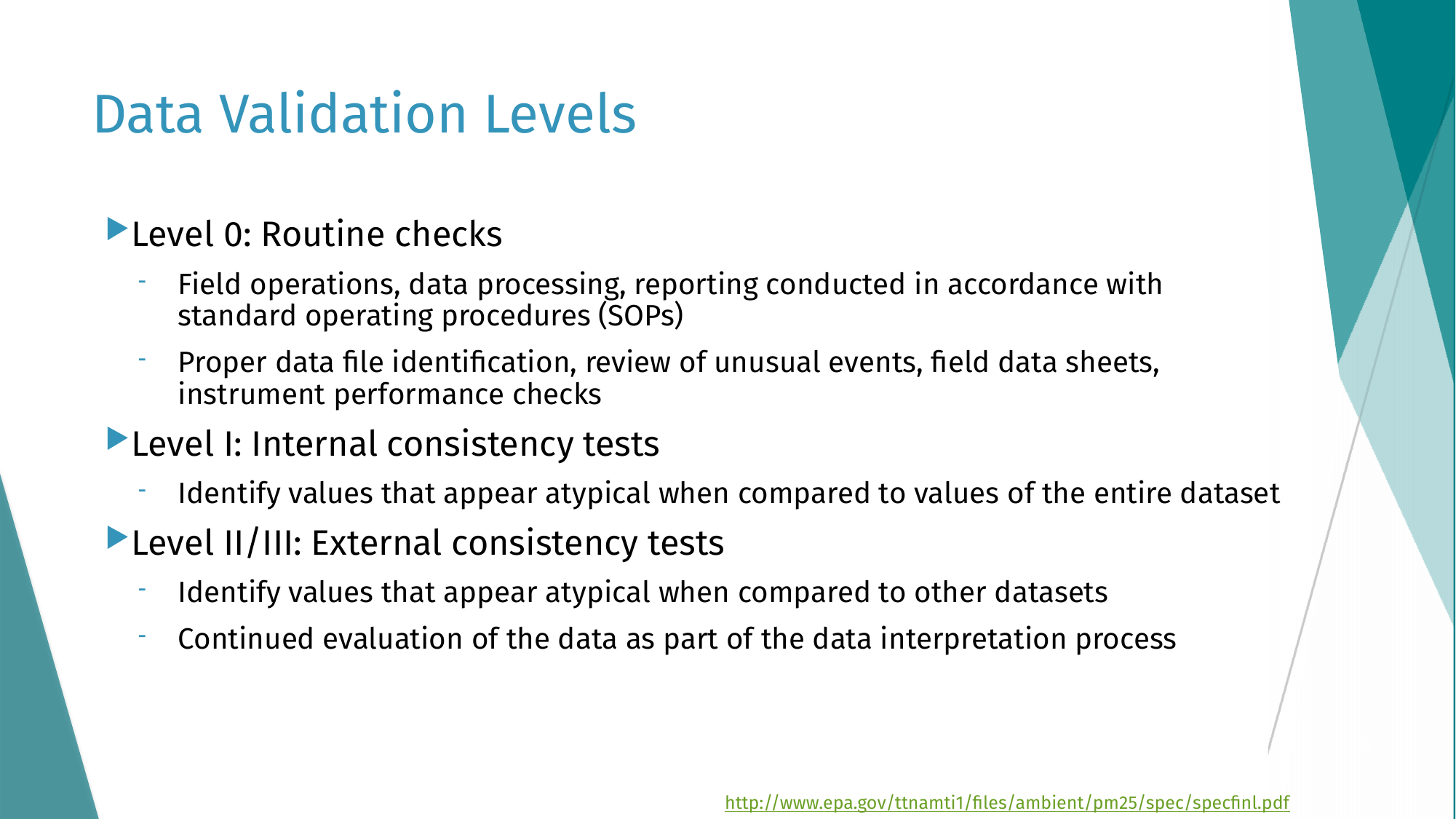

# Data Validation Levels
Level 0: Routine checks
Field operations, data processing, reporting conducted in accordance with standard operating procedures (SOPs)
Proper data file identification, review of unusual events, field data sheets, instrument performance checks
Level I: Internal consistency tests
Identify values that appear atypical when compared to values of the entire dataset
Level II/III: External consistency tests
Identify values that appear atypical when compared to other datasets
Continued evaluation of the data as part of the data interpretation process

21
http://www.epa.gov/ttnamti1/files/ambient/pm25/spec/specfinl.pdf